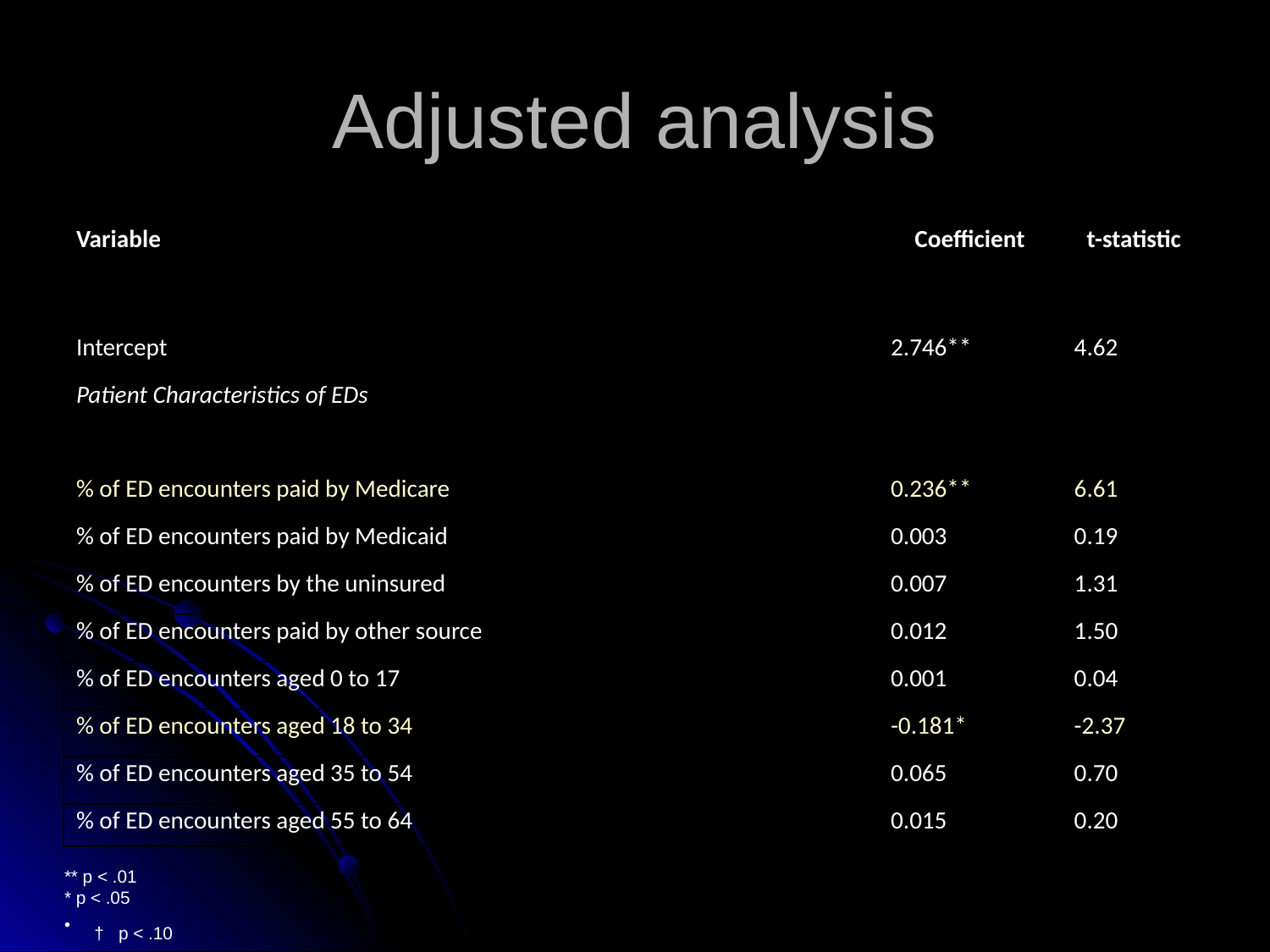

# Adjusted analysis
| Variable | Coefficient | t-statistic |
| --- | --- | --- |
| Intercept | 2.746\*\* | 4.62 |
| Patient Characteristics of EDs |  |  |
| % of ED encounters paid by Medicare | 0.236\*\* | 6.61 |
| % of ED encounters paid by Medicaid | 0.003 | 0.19 |
| % of ED encounters by the uninsured | 0.007 | 1.31 |
| % of ED encounters paid by other source | 0.012 | 1.50 |
| % of ED encounters aged 0 to 17 | 0.001 | 0.04 |
| % of ED encounters aged 18 to 34 | -0.181\* | -2.37 |
| % of ED encounters aged 35 to 54 | 0.065 | 0.70 |
| % of ED encounters aged 55 to 64 | 0.015 | 0.20 |
** p < .01
* p < .05
†   p < .10